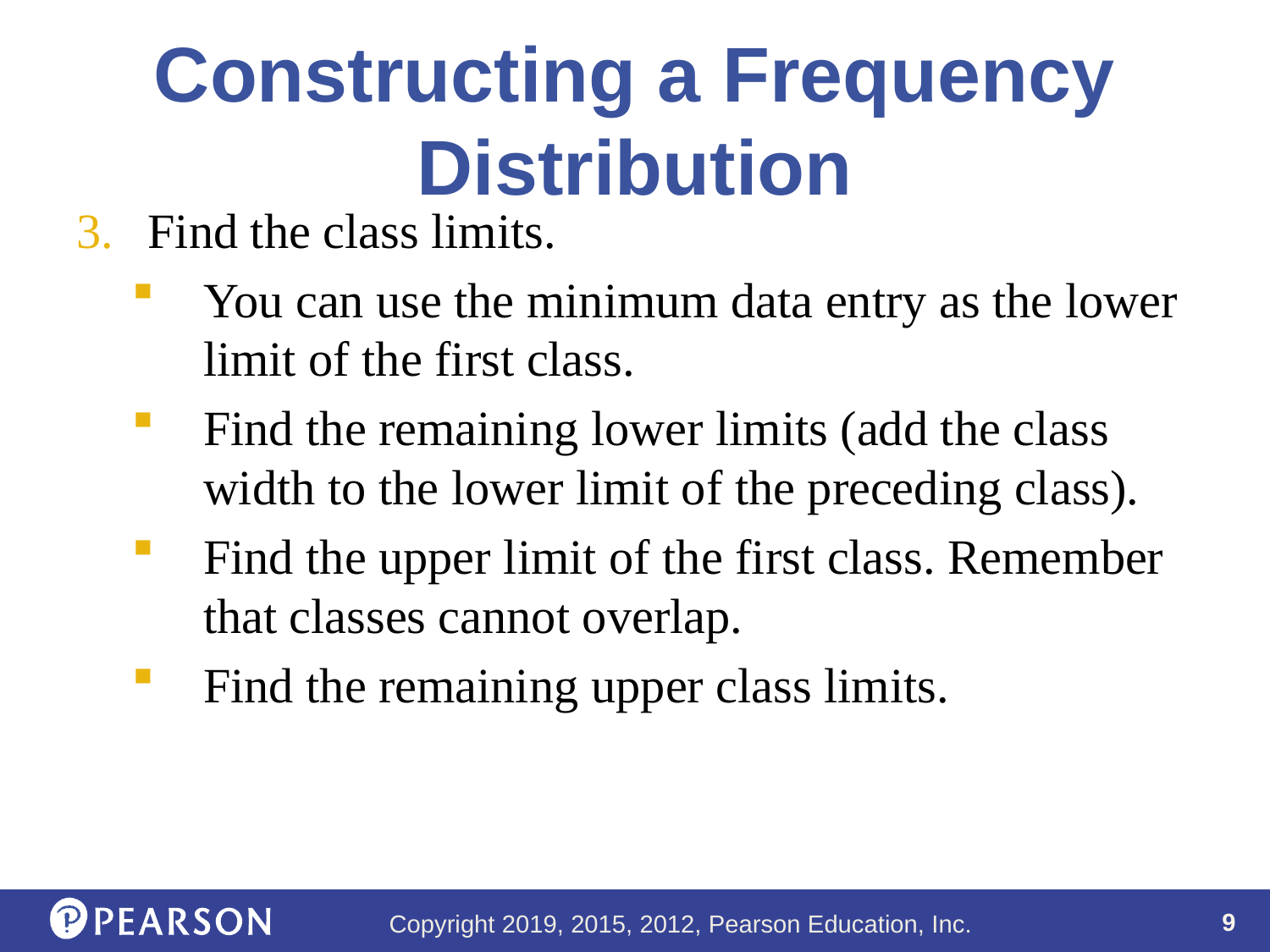

# Constructing a Frequency Distribution
Find the class limits.
You can use the minimum data entry as the lower limit of the first class.
Find the remaining lower limits (add the class width to the lower limit of the preceding class).
Find the upper limit of the first class. Remember that classes cannot overlap.
Find the remaining upper class limits.